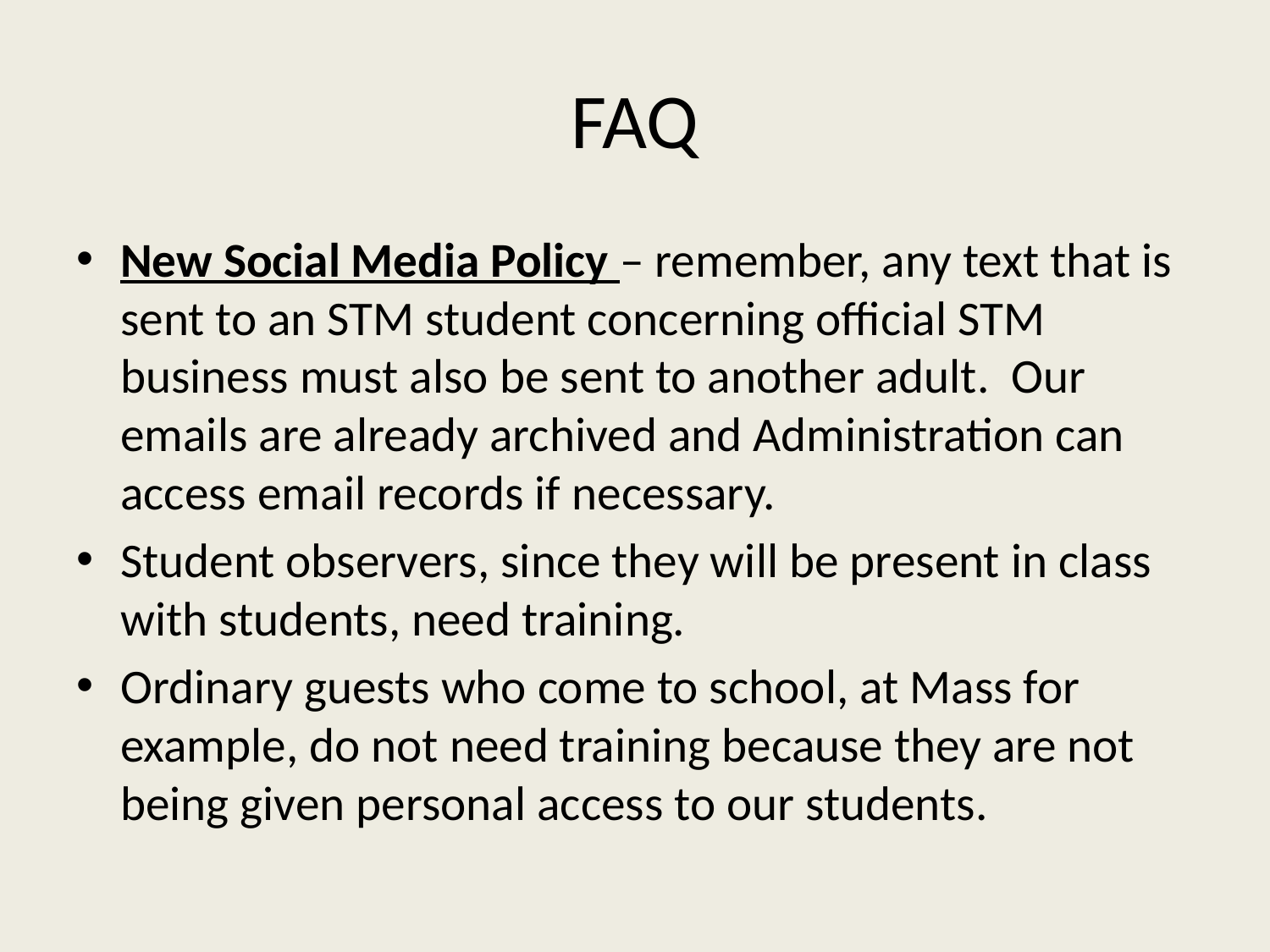

# FAQ
New Social Media Policy – remember, any text that is sent to an STM student concerning official STM business must also be sent to another adult.  Our emails are already archived and Administration can access email records if necessary.
Student observers, since they will be present in class with students, need training.
Ordinary guests who come to school, at Mass for example, do not need training because they are not being given personal access to our students.